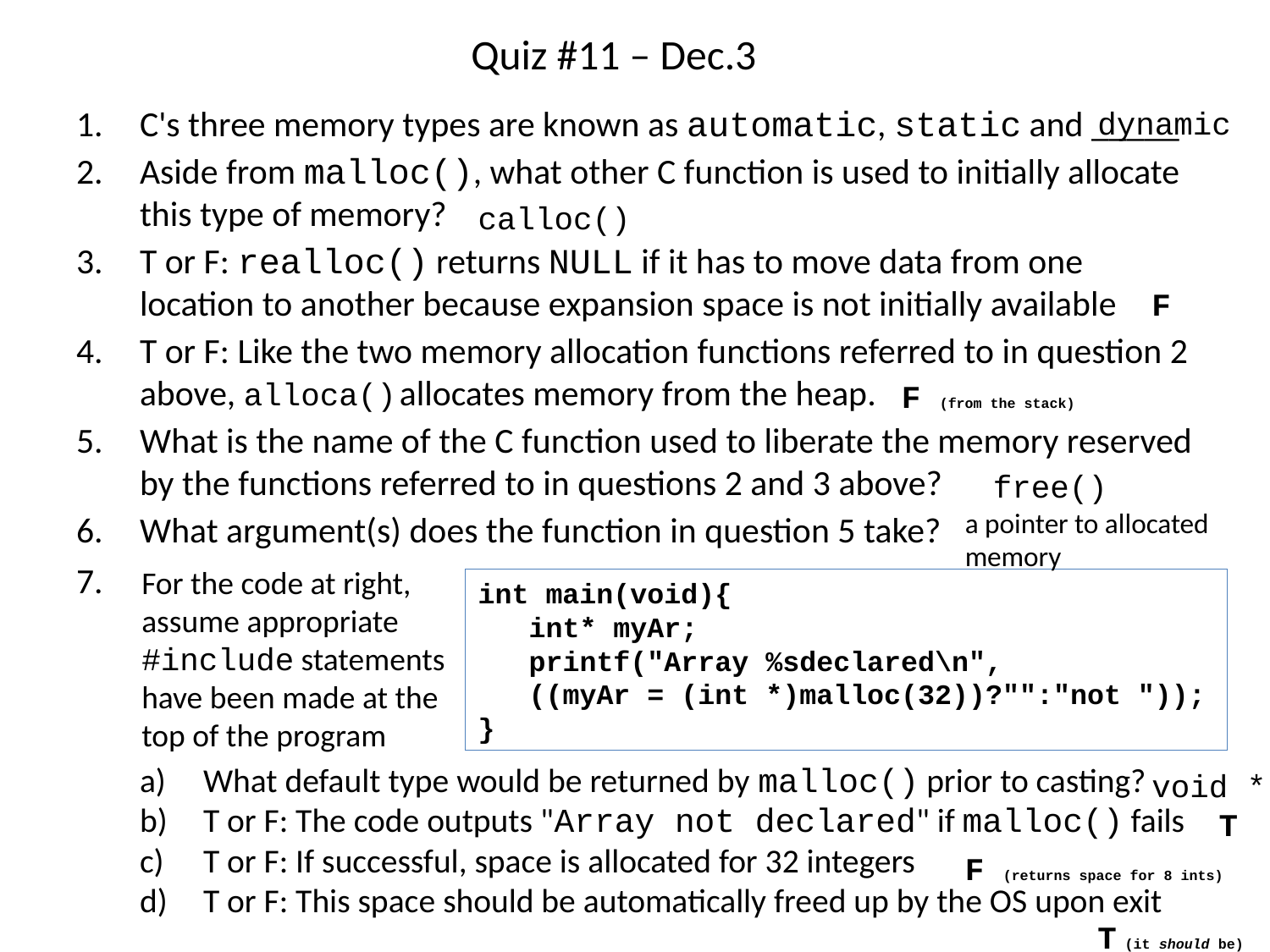

# Quiz #11 – Dec.3
C's three memory types are known as automatic, static and _____
Aside from malloc(), what other C function is used to initially allocate this type of memory?
T or F: realloc() returns NULL if it has to move data from one location to another because expansion space is not initially available
T or F: Like the two memory allocation functions referred to in question 2 above, alloca() allocates memory from the heap.
What is the name of the C function used to liberate the memory reserved by the functions referred to in questions 2 and 3 above?
What argument(s) does the function in question 5 take?

What default type would be returned by malloc() prior to casting?
T or F: The code outputs "Array not declared" if malloc() fails
T or F: If successful, space is allocated for 32 integers
T or F: This space should be automatically freed up by the OS upon exit

dynamic
calloc()
F
F (from the stack)
free()
a pointer to allocated memory
For the code at right, assume appropriate #include statements have been made at the top of the program
int main(void){
   int* myAr;
   printf("Array %sdeclared\n",
   ((myAr = (int *)malloc(32))?"":"not "));
}
void *
T
F (returns space for 8 ints)
T (it should be)